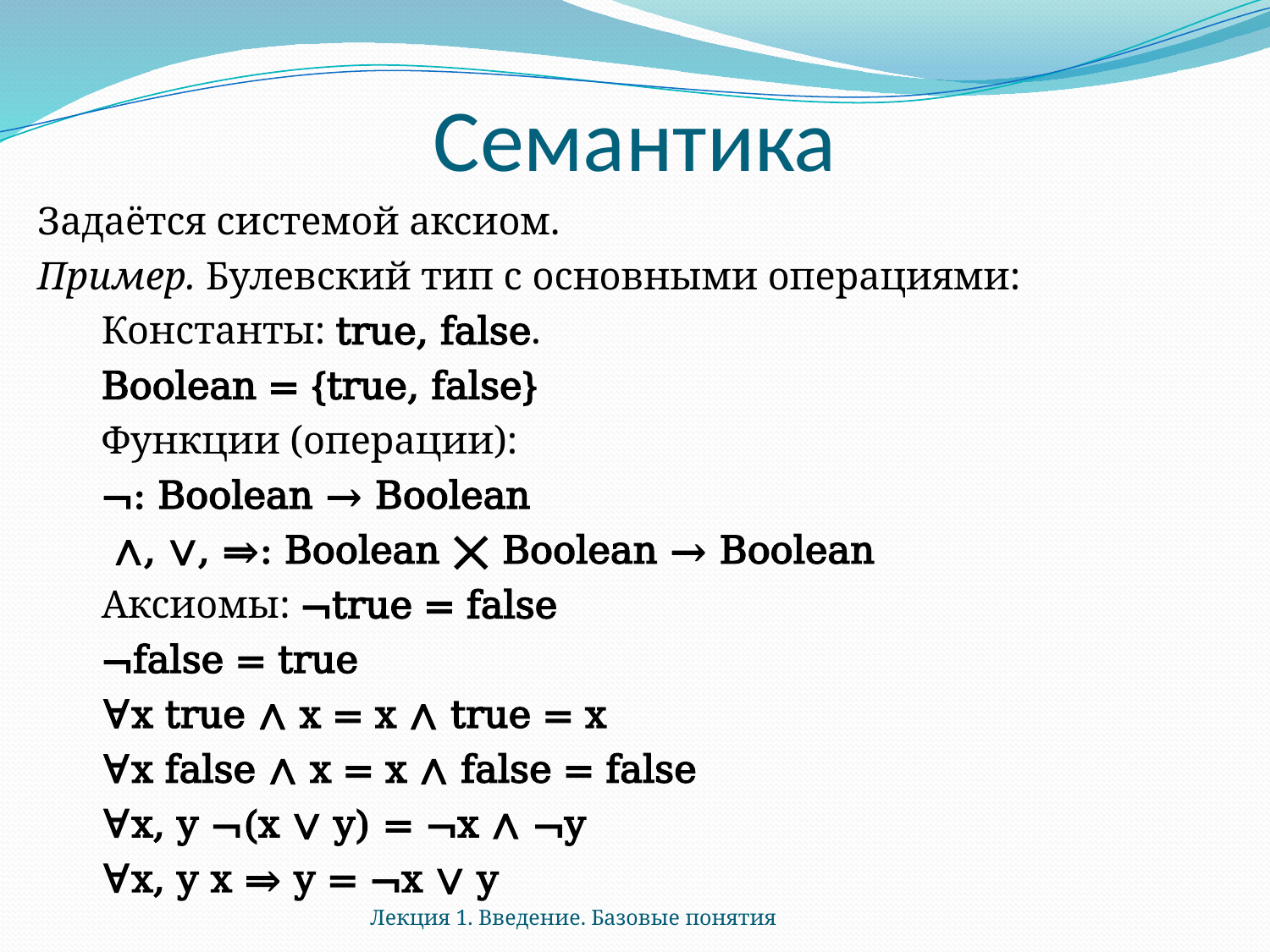

# Семантика
Задаётся системой аксиом.
Пример. Булевский тип с основными операциями:
		Константы: true, false.
			Boolean = {true, false}
		Функции (операции):
			¬: Boolean → Boolean
			 ∧, ∨, ⇒: Boolean ⨉ Boolean → Boolean
		Аксиомы: ¬true = false
			¬false = true
			∀x true ∧ x = x ∧ true = x
			∀x false ∧ x = x ∧ false = false
			∀x, y ¬(x ∨ y) = ¬x ∧ ¬y
			∀x, y x ⇒ y = ¬x ∨ y
Лекция 1. Введение. Базовые понятия